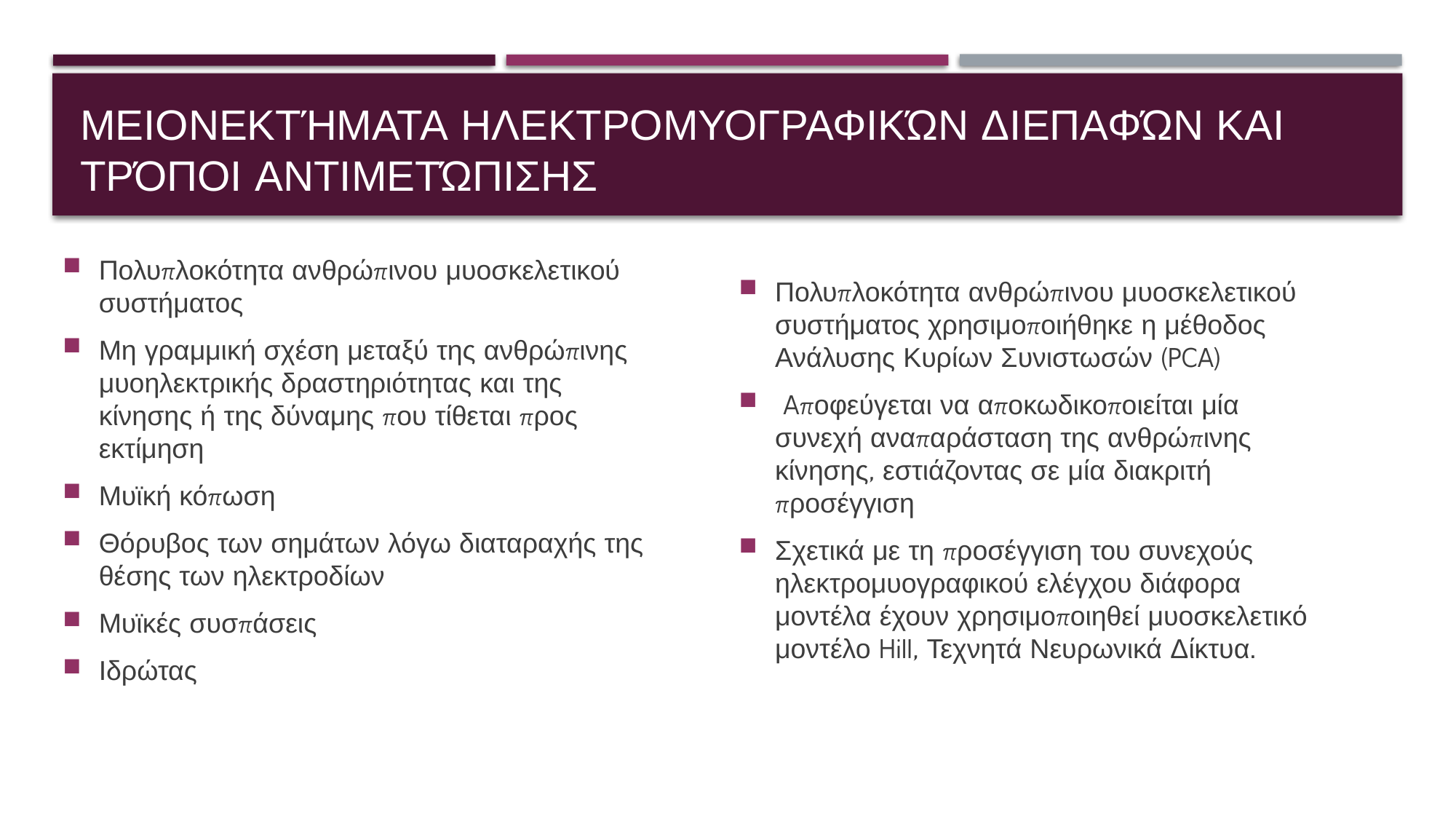

# Μειονεκτήματα ηλεκτρομυογραφικών διεπαφών και τρόποι αντιμετώπισης
Πολυπλοκότητα ανθρώπινου μυοσκελετικού συστήματος
Μη γραμμική σχέση μεταξύ της ανθρώπινης μυοηλεκτρικής δραστηριότητας και της κίνησης ή της δύναμης που τίθεται προς εκτίμηση
Μυϊκή κόπωση
Θόρυβος των σημάτων λόγω διαταραχής της θέσης των ηλεκτροδίων
Μυϊκές συσπάσεις
Ιδρώτας

Πολυπλοκότητα ανθρώπινου μυοσκελετικού συστήματος χρησιμοποιήθηκε η μέθοδος Ανάλυσης Κυρίων Συνιστωσών (PCA)
 Aποφεύγεται να αποκωδικοποιείται μία συνεχή αναπαράσταση της ανθρώπινης κίνησης, εστιάζοντας σε μία διακριτή προσέγγιση
Σχετικά με τη προσέγγιση του συνεχούς ηλεκτρομυογραφικού ελέγχου διάφορα μοντέλα έχουν χρησιμοποιηθεί μυοσκελετικό μοντέλο Hill, Τεχνητά Νευρωνικά Δίκτυα.